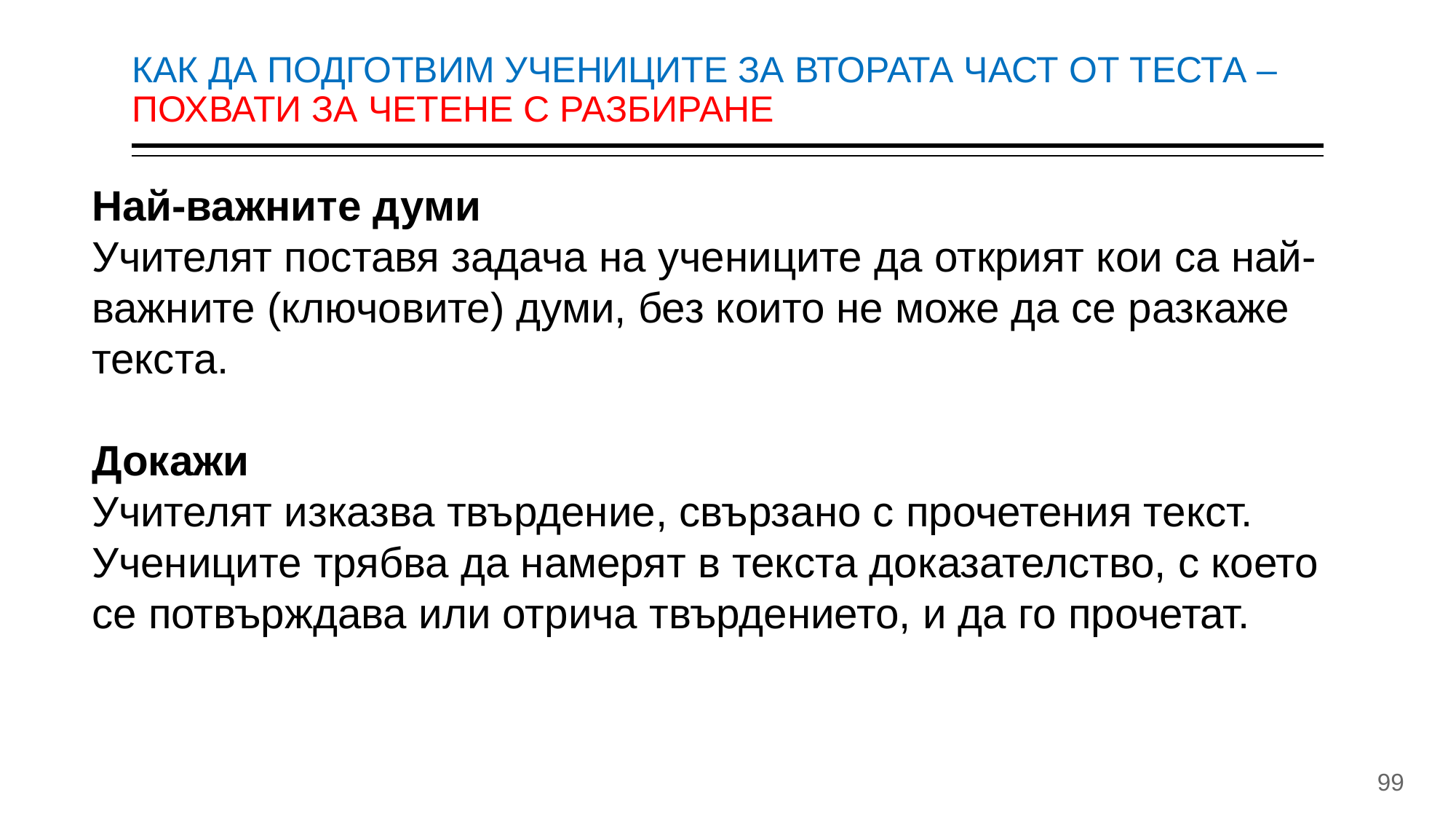

# КАК ДА ПОДГОТВИМ УЧЕНИЦИТЕ ЗА ВТОРАТА ЧАСТ ОТ ТЕСТА –ПОХВАТИ ЗА ЧЕТЕНЕ С РАЗБИРАНЕ
Най-важните думи
Учителят поставя задача на учениците да открият кои са най-важните (ключовите) думи, без които не може да се разкаже текста.

Докажи
Учителят изказва твърдение, свързано с прочетения текст. Учениците трябва да намерят в текста доказателство, с което се потвърждава или отрича твърдението, и да го прочетат.

99